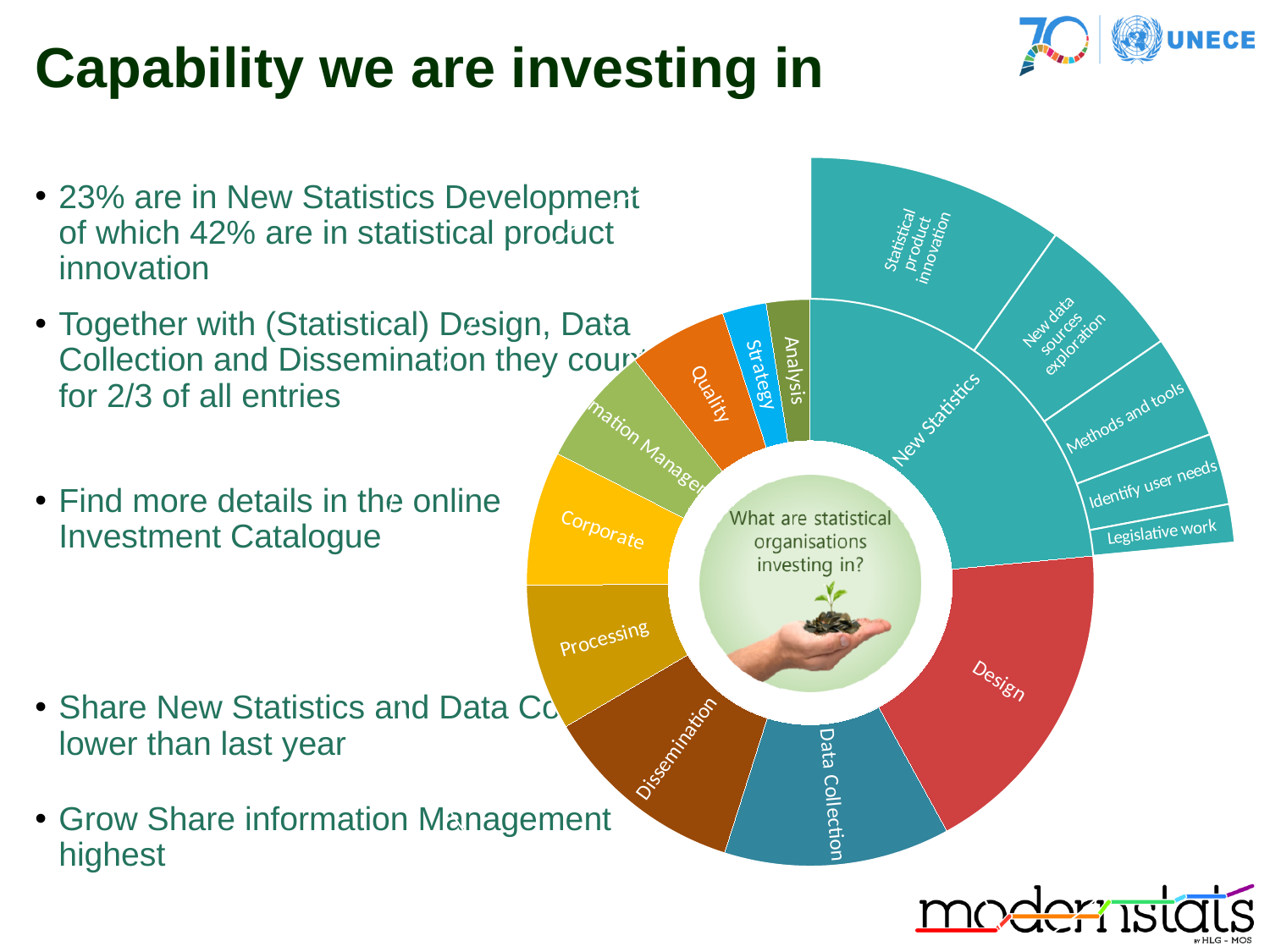

# Capability we are investing in

### Chart

| Category |  |  |
|---|---|---|
| New Statistics | 113.0 | None |
| Statistical
product
 innovation | None | 47.0 |
| New data
sources
exploration | None | 27.0 |
| Methods and tools | None | 19.0 |
| Identify user needs | None | 13.0 |
| Legislative work | None | 7.0 |
| Design | 89.0 | 89.0 |
| Data Collection | 62.0 | 62.0 |
| Dissemination | 56.0 | 56.0 |
| Processing | 40.0 | 40.0 |
| Corporate | 37.0 | 37.0 |
| Information Management | 33.0 | 33.0 |
| Quality | 27.0 | 27.0 |
| Strategy | 12.0 | 12.0 |
| Analysis | 12.0 | 12.0 |
23% are in New Statistics Development of which 42% are in statistical product innovation
Together with (Statistical) Design, Data Collection and Dissemination they count for 2/3 of all entries
Find more details in the online Investment Catalogue

Share New Statistics and Data Collection lower than last year
Grow Share information Management highest